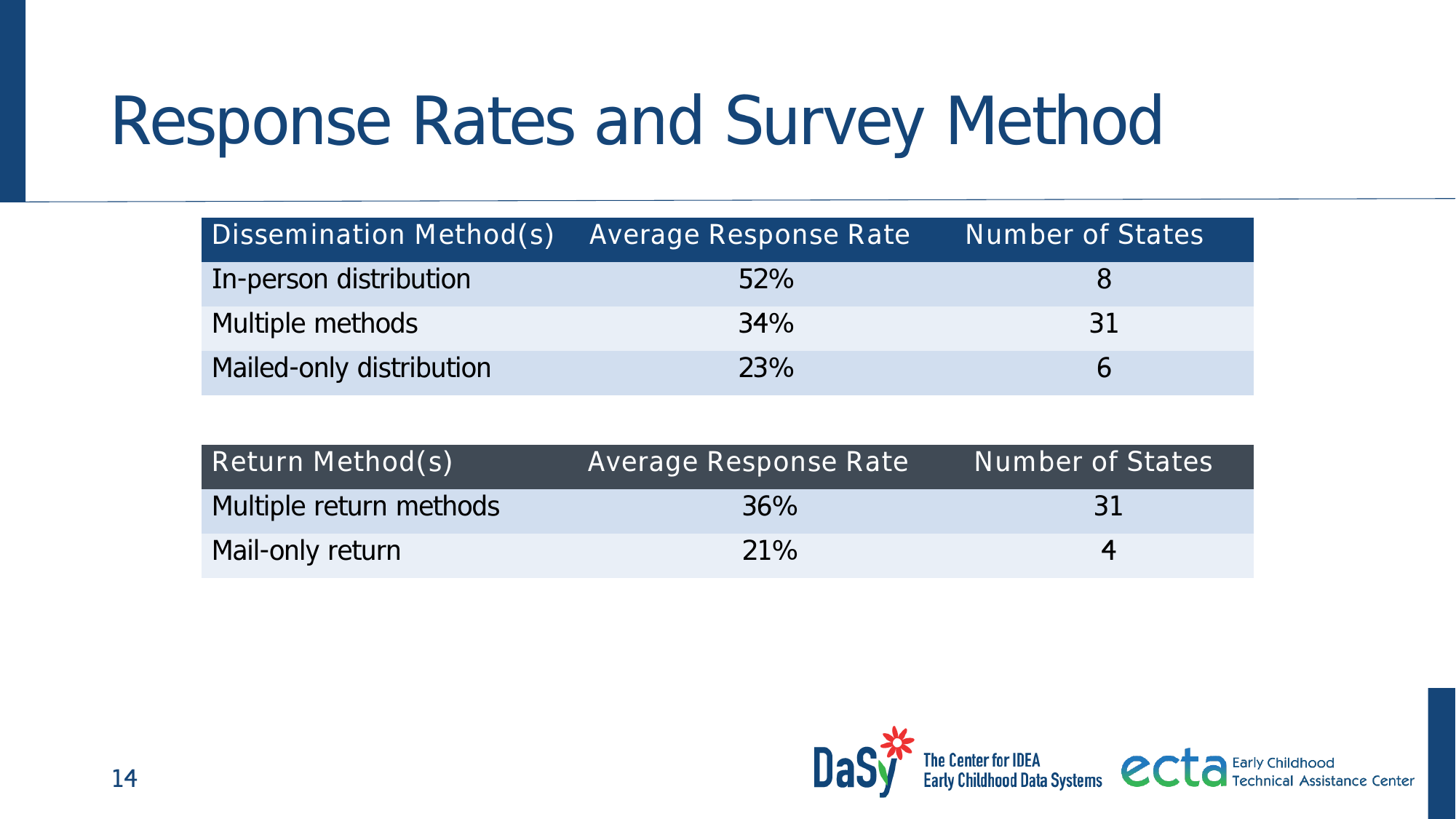

# Response Rates and Survey Method
| Dissemination Method(s) | Average Response Rate | Number of States |
| --- | --- | --- |
| In-person distribution | 52% | 8 |
| Multiple methods | 34% | 31 |
| Mailed-only distribution | 23% | 6 |
| Return Method(s) | Average Response Rate | Number of States |
| --- | --- | --- |
| Multiple return methods | 36% | 31 |
| Mail-only return | 21% | 4 |